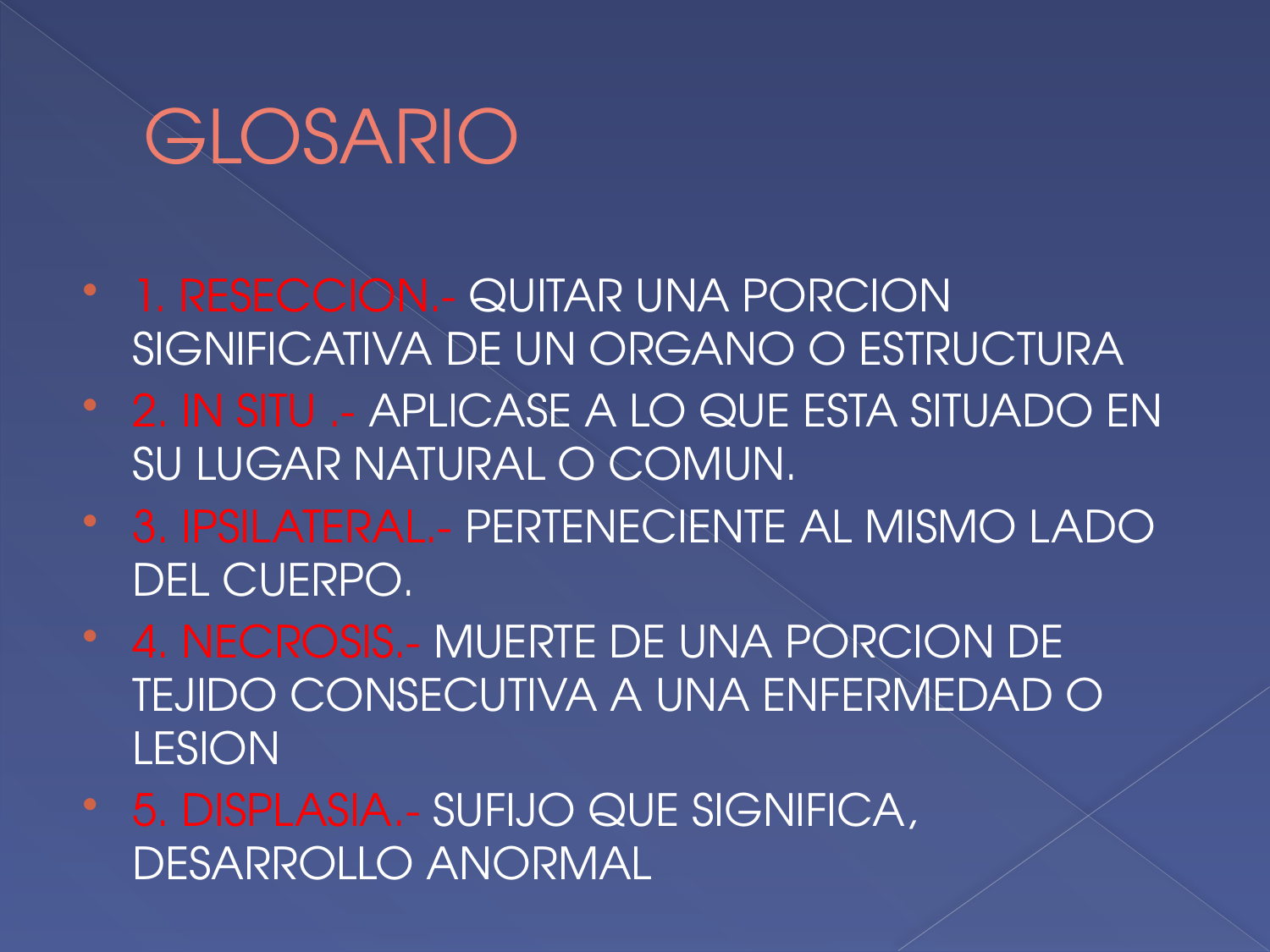

# GLOSARIO
1. RESECCION.- QUITAR UNA PORCION SIGNIFICATIVA DE UN ORGANO O ESTRUCTURA
2. IN SITU .- APLICASE A LO QUE ESTA SITUADO EN SU LUGAR NATURAL O COMUN.
3. IPSILATERAL.- PERTENECIENTE AL MISMO LADO DEL CUERPO.
4. NECROSIS.- MUERTE DE UNA PORCION DE TEJIDO CONSECUTIVA A UNA ENFERMEDAD O LESION
5. DISPLASIA.- SUFIJO QUE SIGNIFICA, DESARROLLO ANORMAL